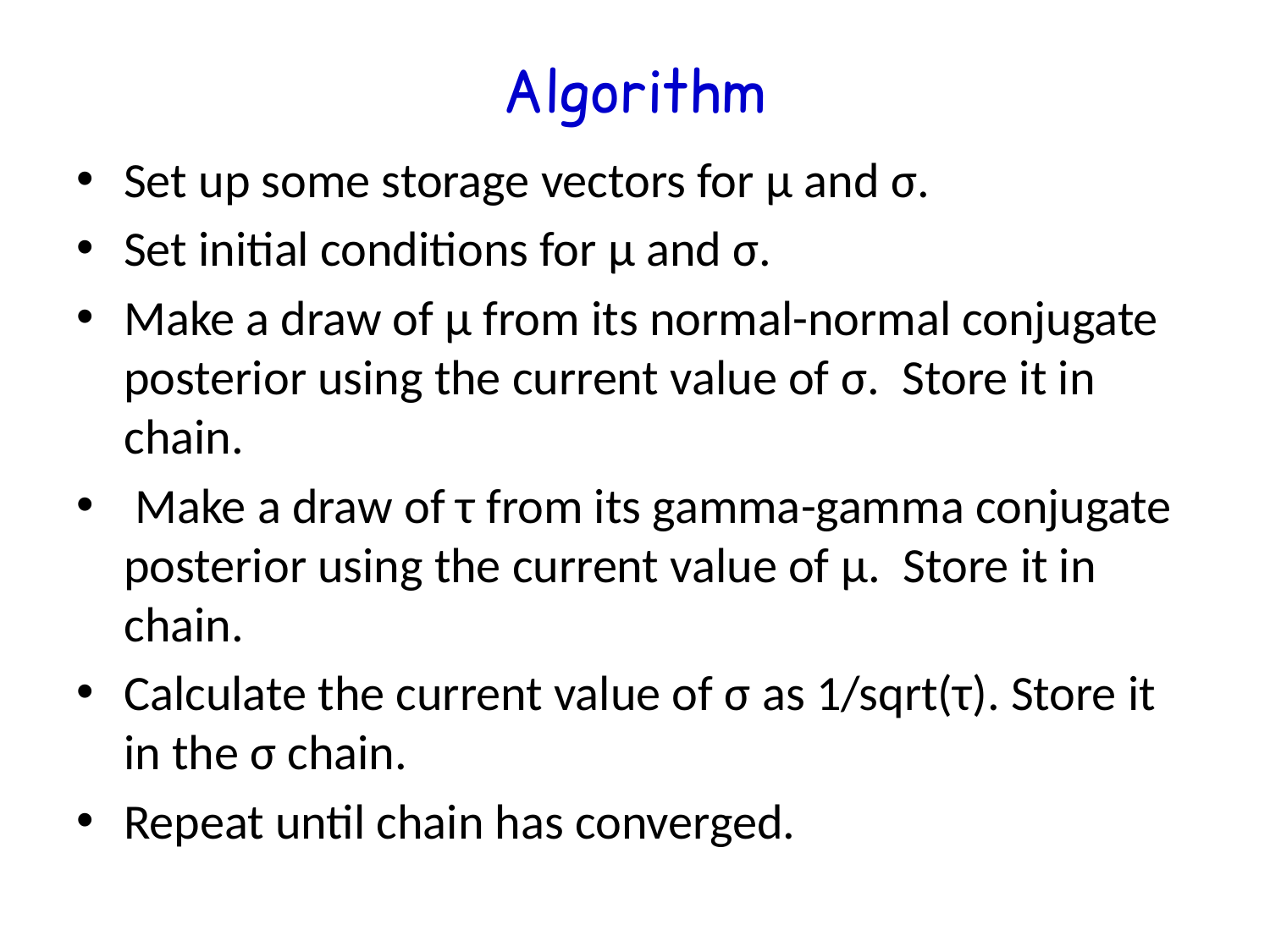

# Algorithm
Set up some storage vectors for μ and σ.
Set initial conditions for μ and σ.
Make a draw of μ from its normal-normal conjugate posterior using the current value of σ.  Store it in chain.
 Make a draw of τ from its gamma-gamma conjugate posterior using the current value of μ.  Store it in chain.
Calculate the current value of σ as 1/sqrt(τ). Store it in the σ chain.
Repeat until chain has converged.